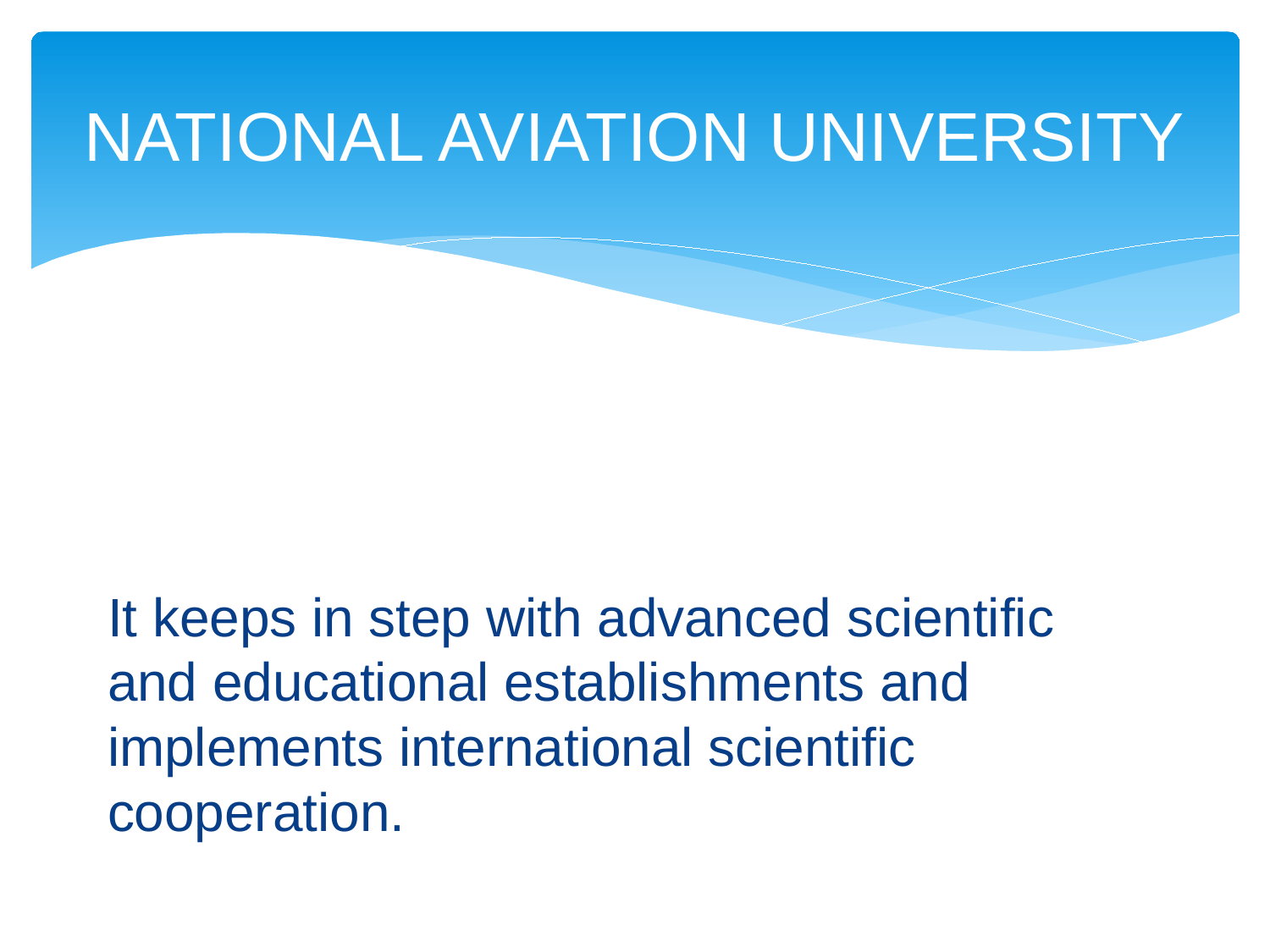

# NATIONAL AVIATION UNIVERSITY
It keeps in step with advanced scientific and educational establishments and implements international scientific cooperation.